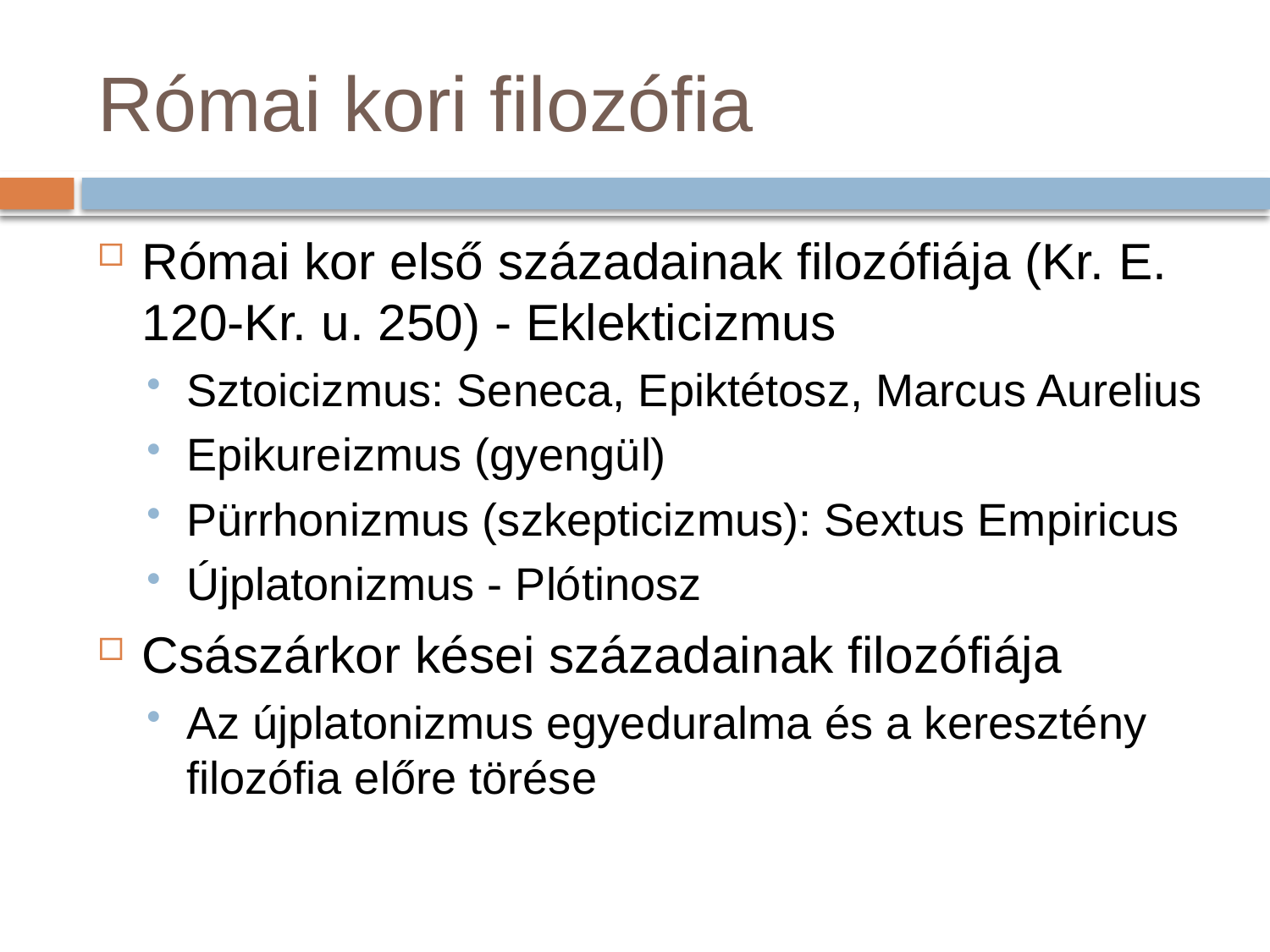

# Római kori filozófia
Római kor első századainak filozófiája (Kr. E. 120-Kr. u. 250) - Eklekticizmus
Sztoicizmus: Seneca, Epiktétosz, Marcus Aurelius
Epikureizmus (gyengül)
Pürrhonizmus (szkepticizmus): Sextus Empiricus
Újplatonizmus - Plótinosz
Császárkor kései századainak filozófiája
Az újplatonizmus egyeduralma és a keresztény filozófia előre törése